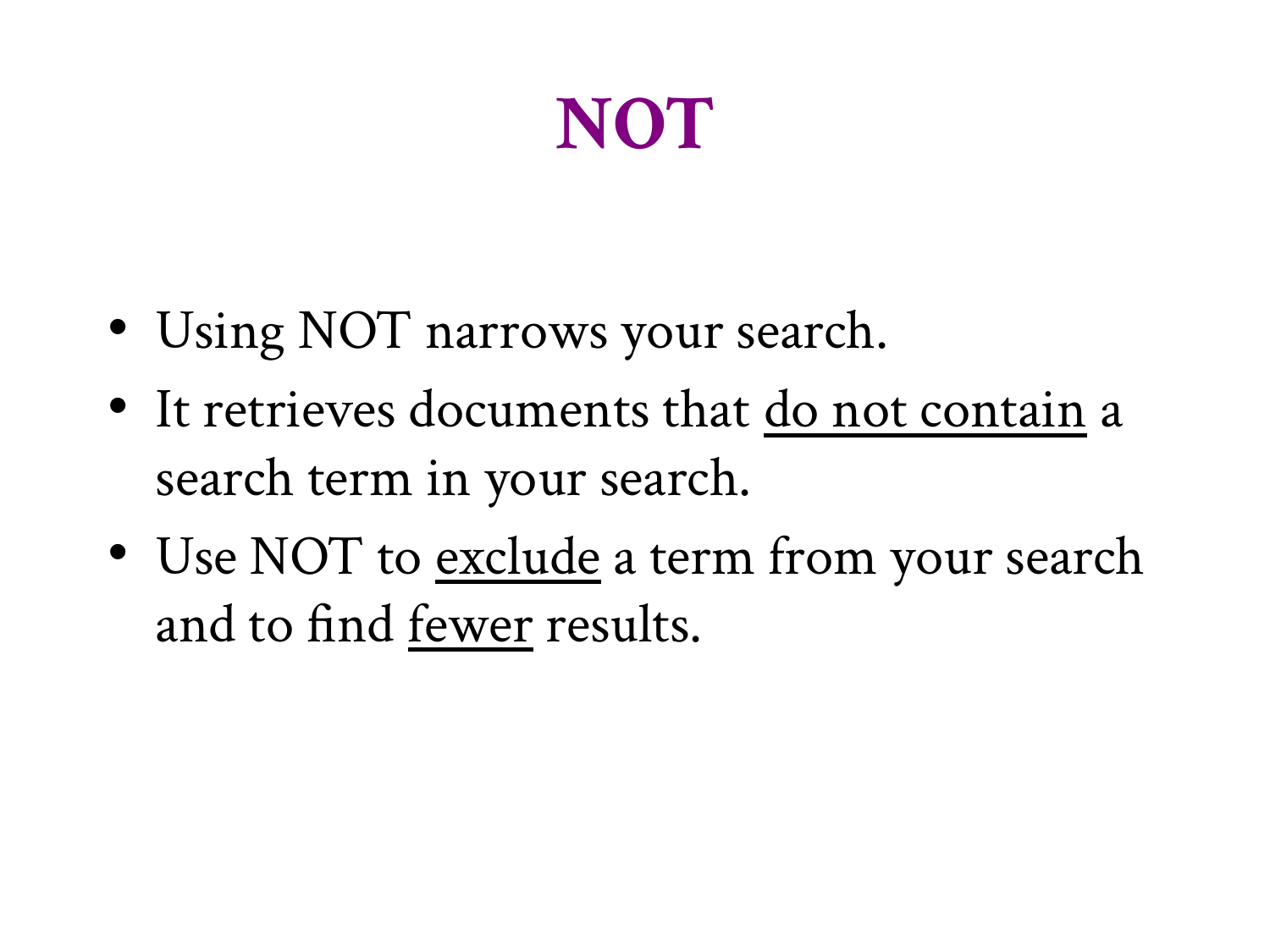

# NOT
Using NOT narrows your search.
It retrieves documents that do not contain a search term in your search.
Use NOT to exclude a term from your search and to find fewer results.